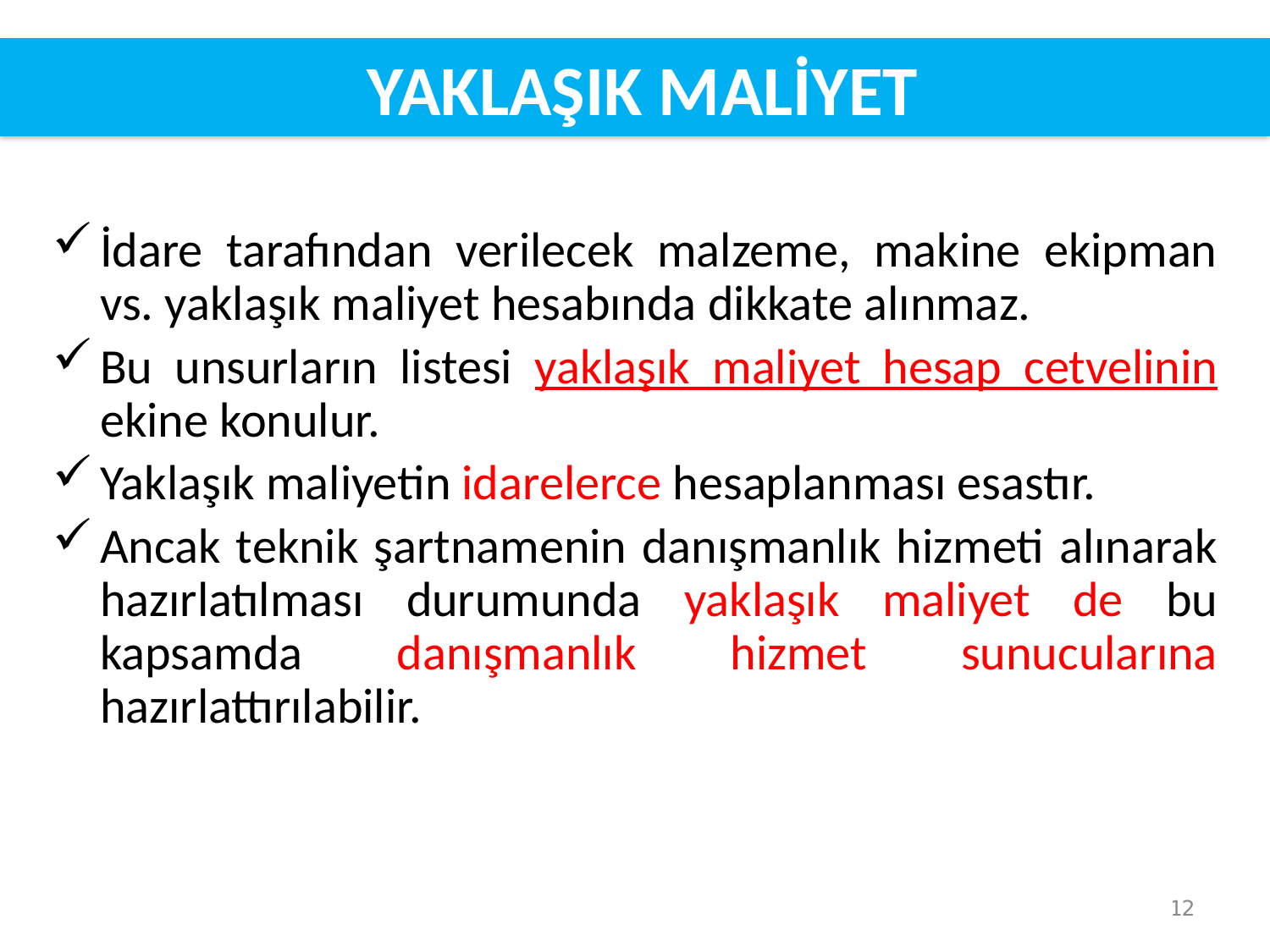

YAKLAŞIK MALİYET
İdare tarafından verilecek malzeme, makine ekipman vs. yaklaşık maliyet hesabında dikkate alınmaz.
Bu unsurların listesi yaklaşık maliyet hesap cetvelinin ekine konulur.
Yaklaşık maliyetin idarelerce hesaplanması esastır.
Ancak teknik şartnamenin danışmanlık hizmeti alınarak hazırlatılması durumunda yaklaşık maliyet de bu kapsamda danışmanlık hizmet sunucularına hazırlattırılabilir.
12